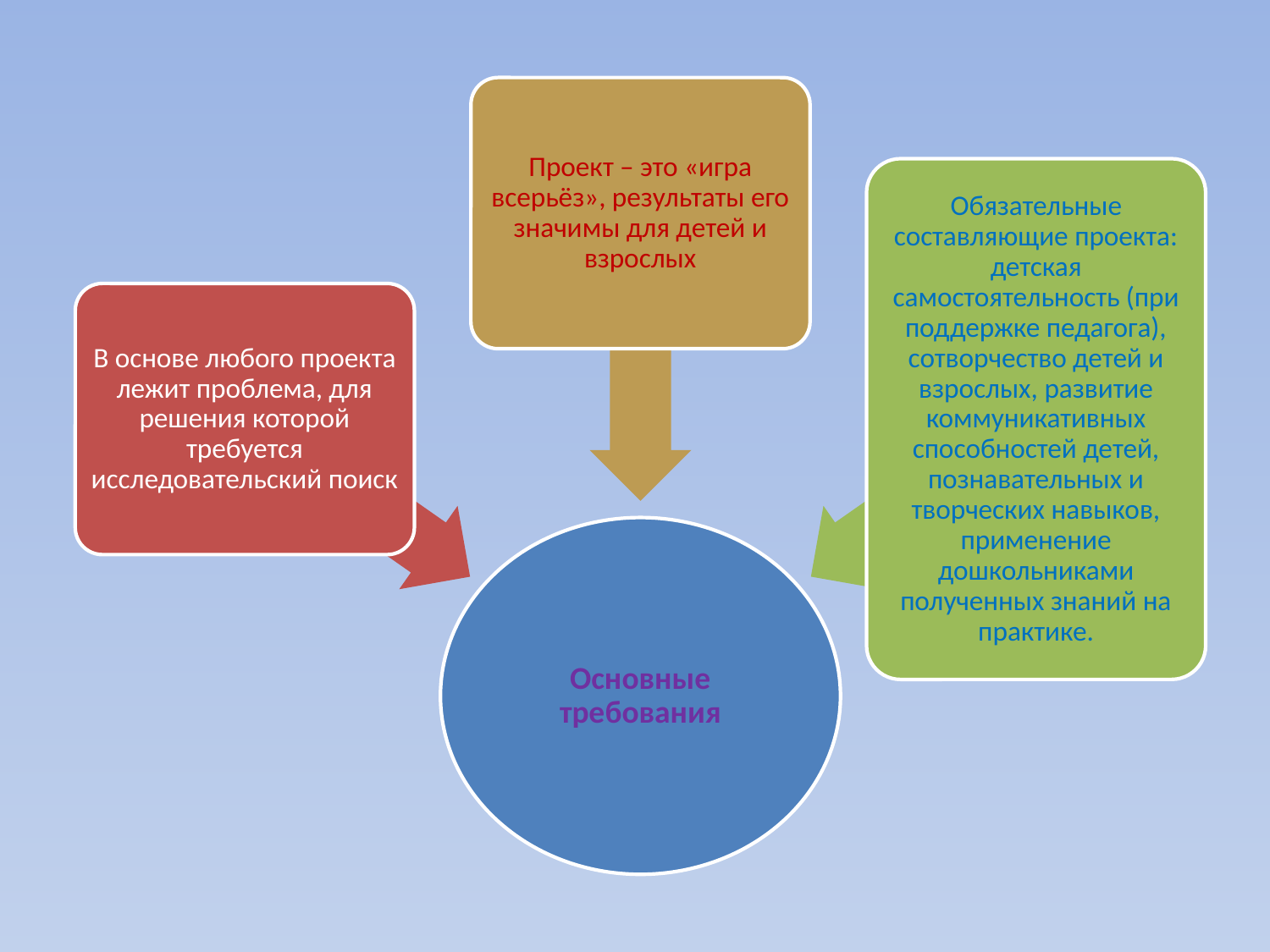

Основные требования
В основе любого проекта лежит проблема, для решения которой требуется исследовательский поиск
Проект – это «игра всерьёз», результаты его значимы для детей и взрослых
Обязательные составляющие проекта: детская самостоятельность (при поддержке педагога), сотворчество детей и взрослых, развитие коммуникативных способностей детей, познавательных и творческих навыков, применение дошкольниками полученных знаний на практике.